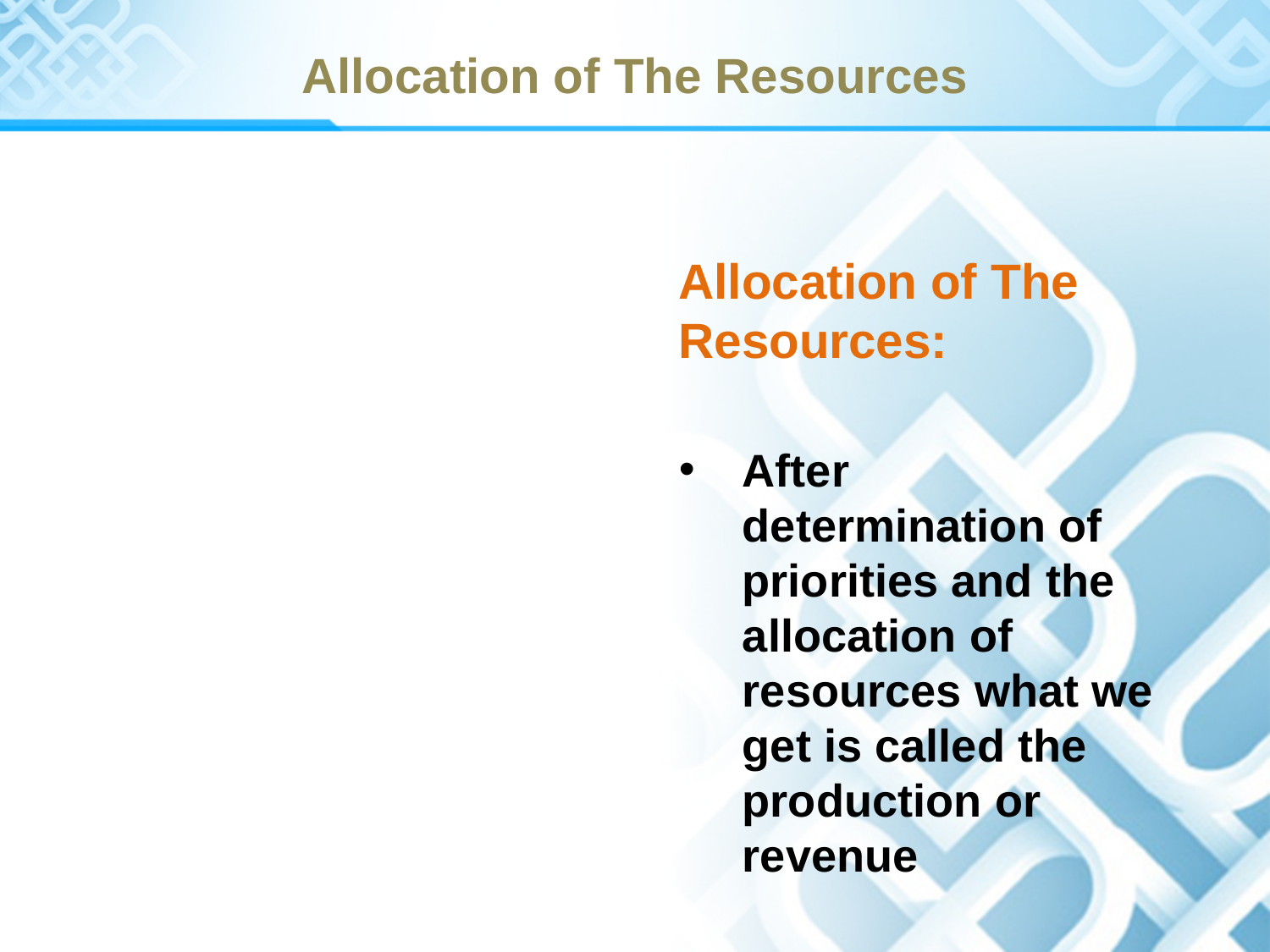

Allocation of The Resources
Allocation of The Resources:

After determination of priorities and the allocation of resources what we get is called the production or revenue